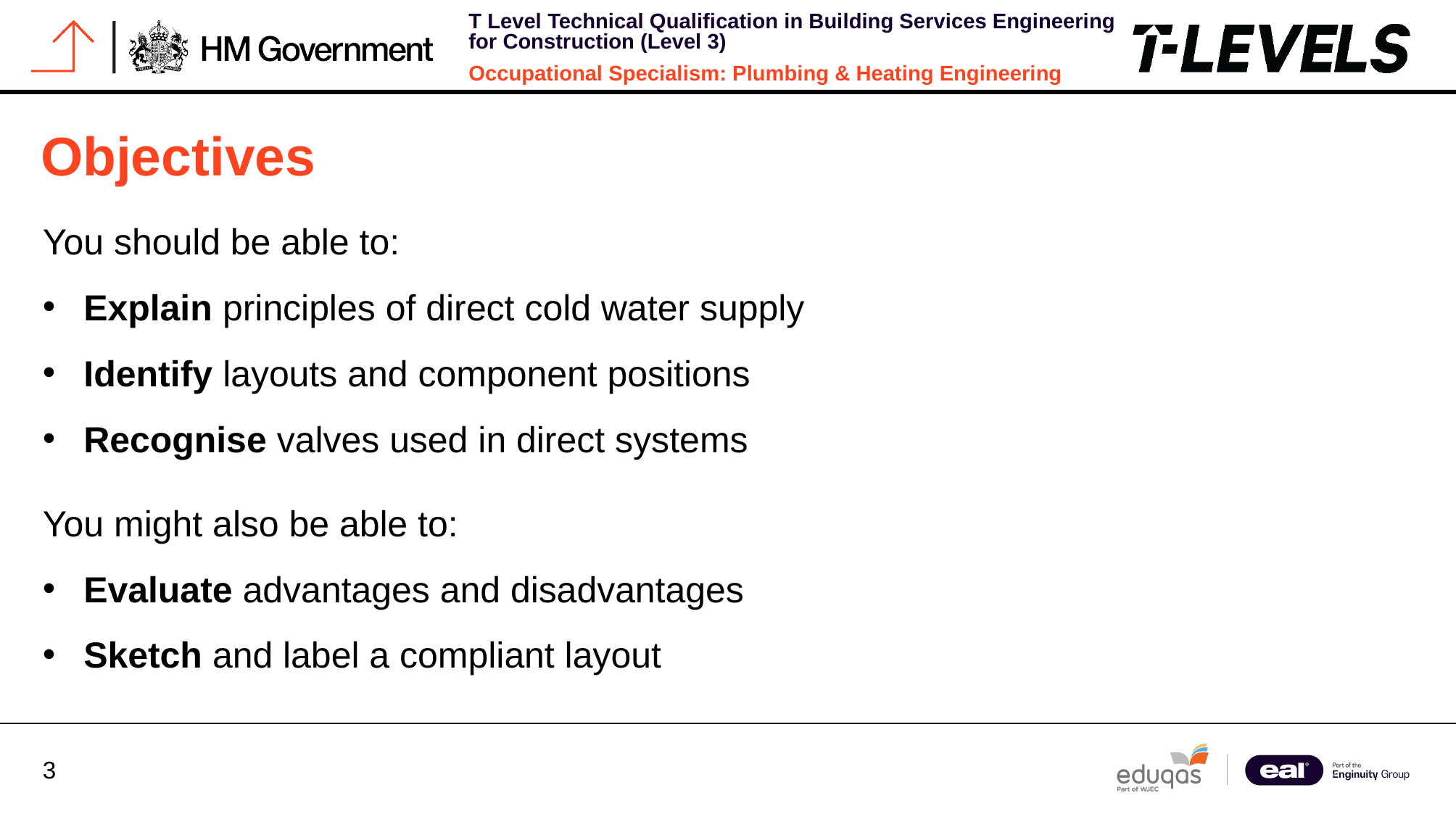

# Objectives
You should be able to:
Explain principles of direct cold water supply
Identify layouts and component positions
Recognise valves used in direct systems
You might also be able to:
Evaluate advantages and disadvantages
Sketch and label a compliant layout